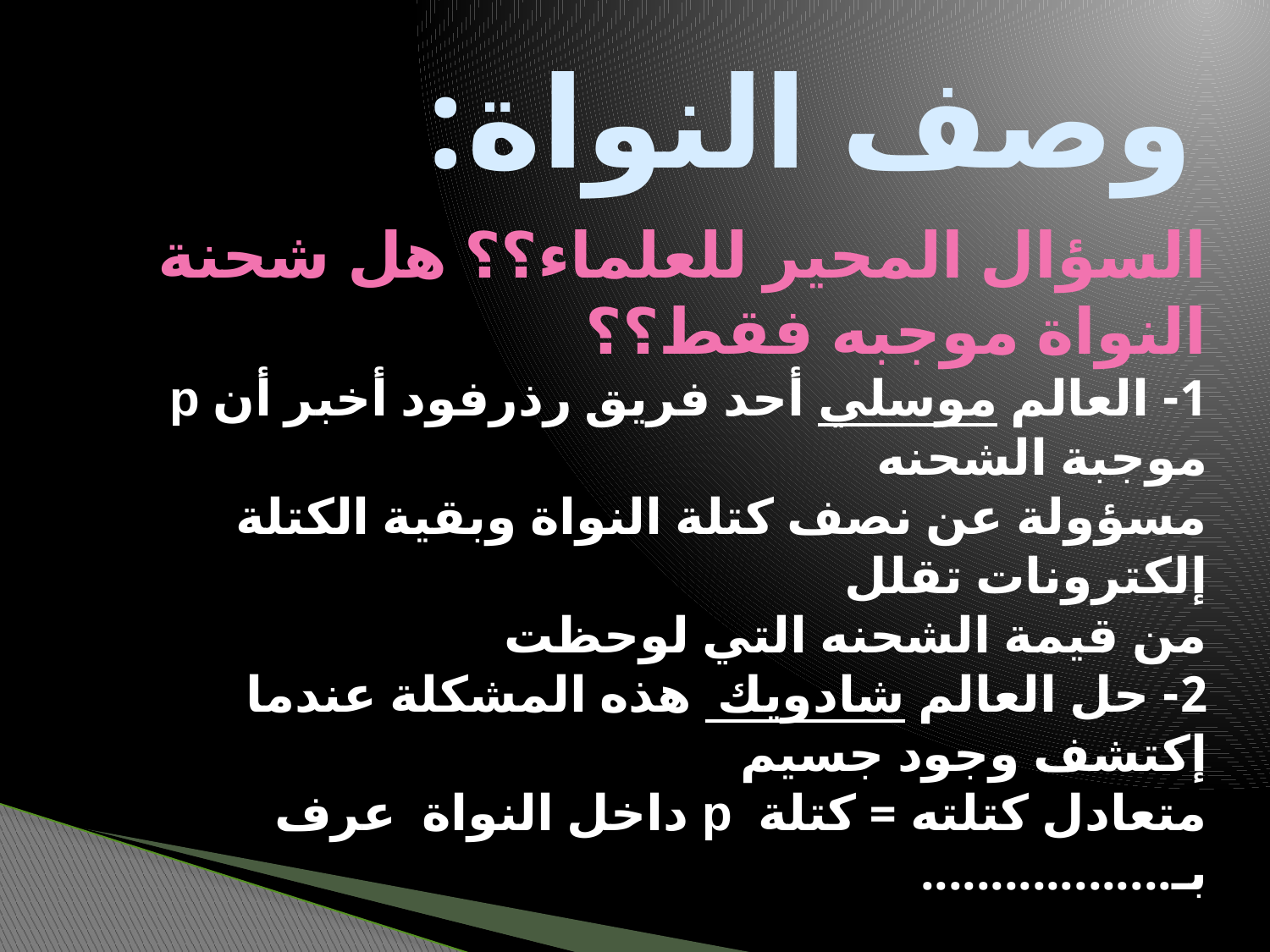

# وصف النواة:
السؤال المحير للعلماء؟؟ هل شحنة النواة موجبه فقط؟؟
1- العالم موسلي أحد فريق رذرفود أخبر أن p موجبة الشحنه
مسؤولة عن نصف كتلة النواة وبقية الكتلة إلكترونات تقلل
من قيمة الشحنه التي لوحظت
2- حل العالم شادويك  هذه المشكلة عندما إكتشف وجود جسيم
متعادل كتلته = كتلة  p داخل النواة  عرف بـ..................